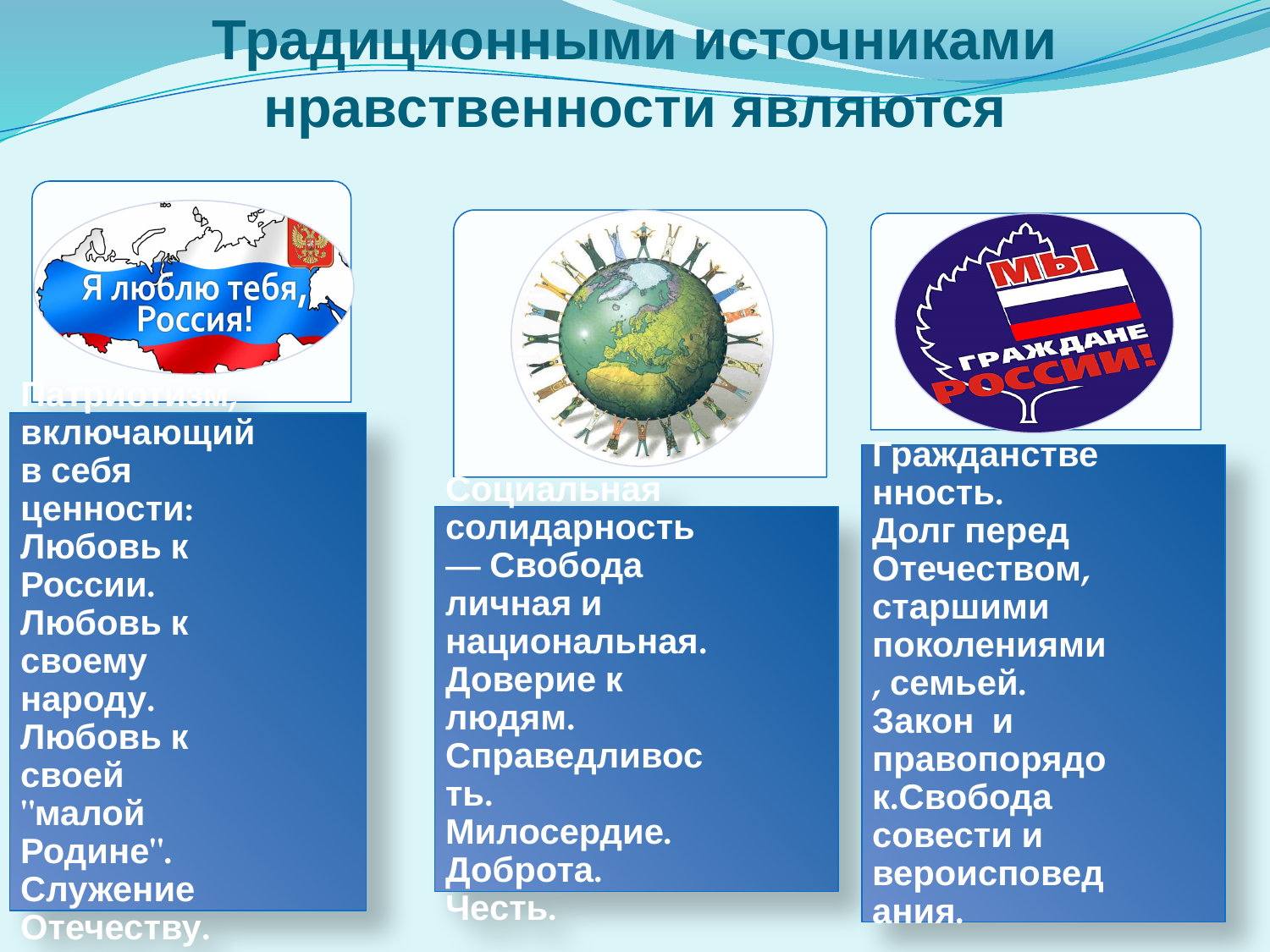

# Традиционными источниками нравственности являются
Патриотизм, включающий в себя ценности: Любовь к России. Любовь к своему народу. Любовь к своей "малой Родине". Служение Отечеству.
Социальная солидарность — Свобода личная и национальная. Доверие к людям. Справедливость. Милосердие. Доброта. Честь.
Гражданственность.           Долг перед Отечеством, старшими поколениями, семьей.     Закон  и правопорядок.Свобода совести и вероисповедания.